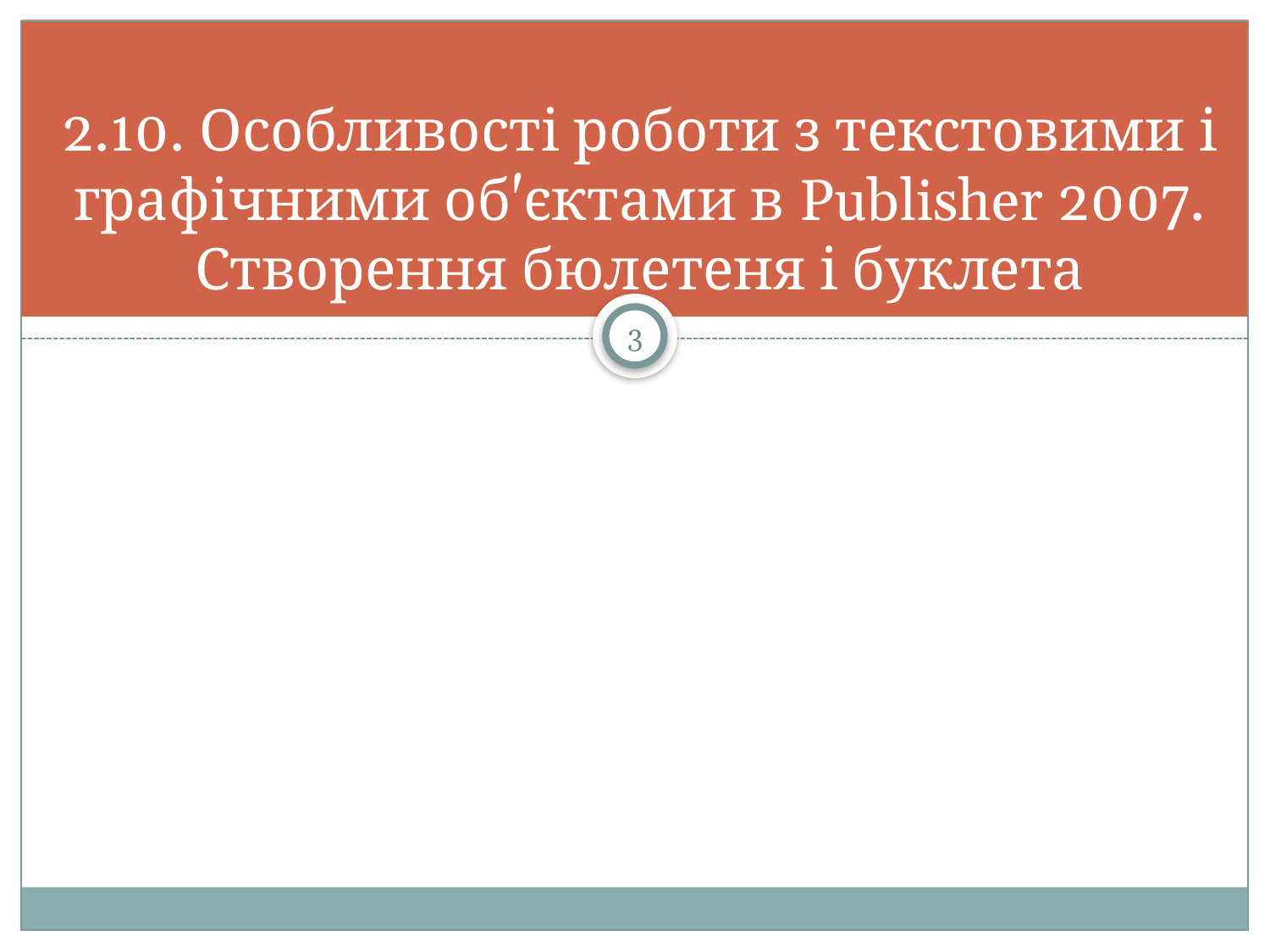

# 2.10. Особливості роботи з текстовими і графічними об'єктами в Publisher 2007. Створення бюлетеня і буклета
3